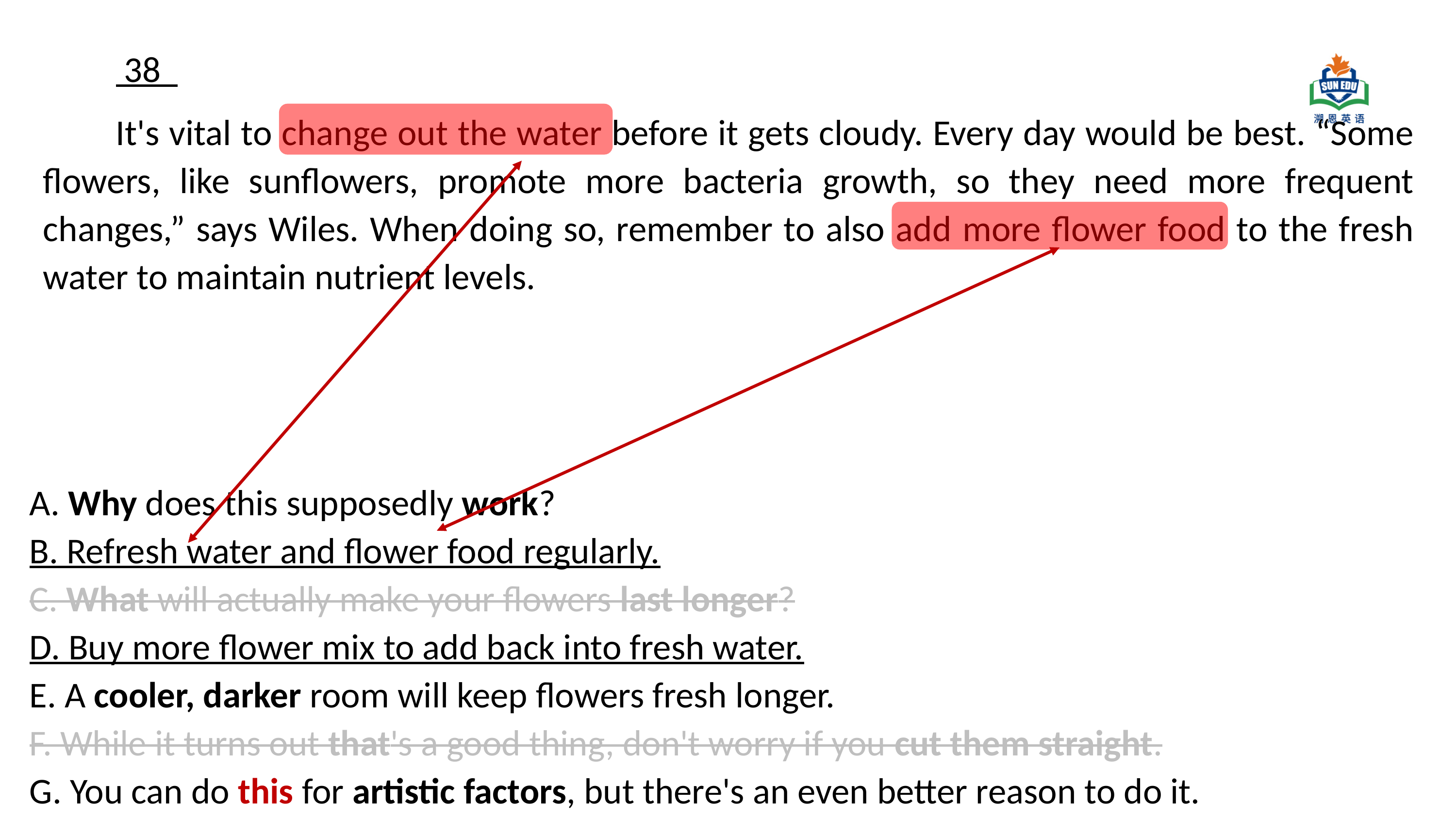

38
	It's vital to change out the water before it gets cloudy. Every day would be best. “Some flowers, like sunflowers, promote more bacteria growth, so they need more frequent changes,” says Wiles. When doing so, remember to also add more flower food to the fresh water to maintain nutrient levels.

A. Why does this supposedly work?
B. Refresh water and flower food regularly.
C. What will actually make your flowers last longer?
D. Buy more flower mix to add back into fresh water.
E. A cooler, darker room will keep flowers fresh longer.
F. While it turns out that's a good thing, don't worry if you cut them straight.
G. You can do this for artistic factors, but there's an even better reason to do it.